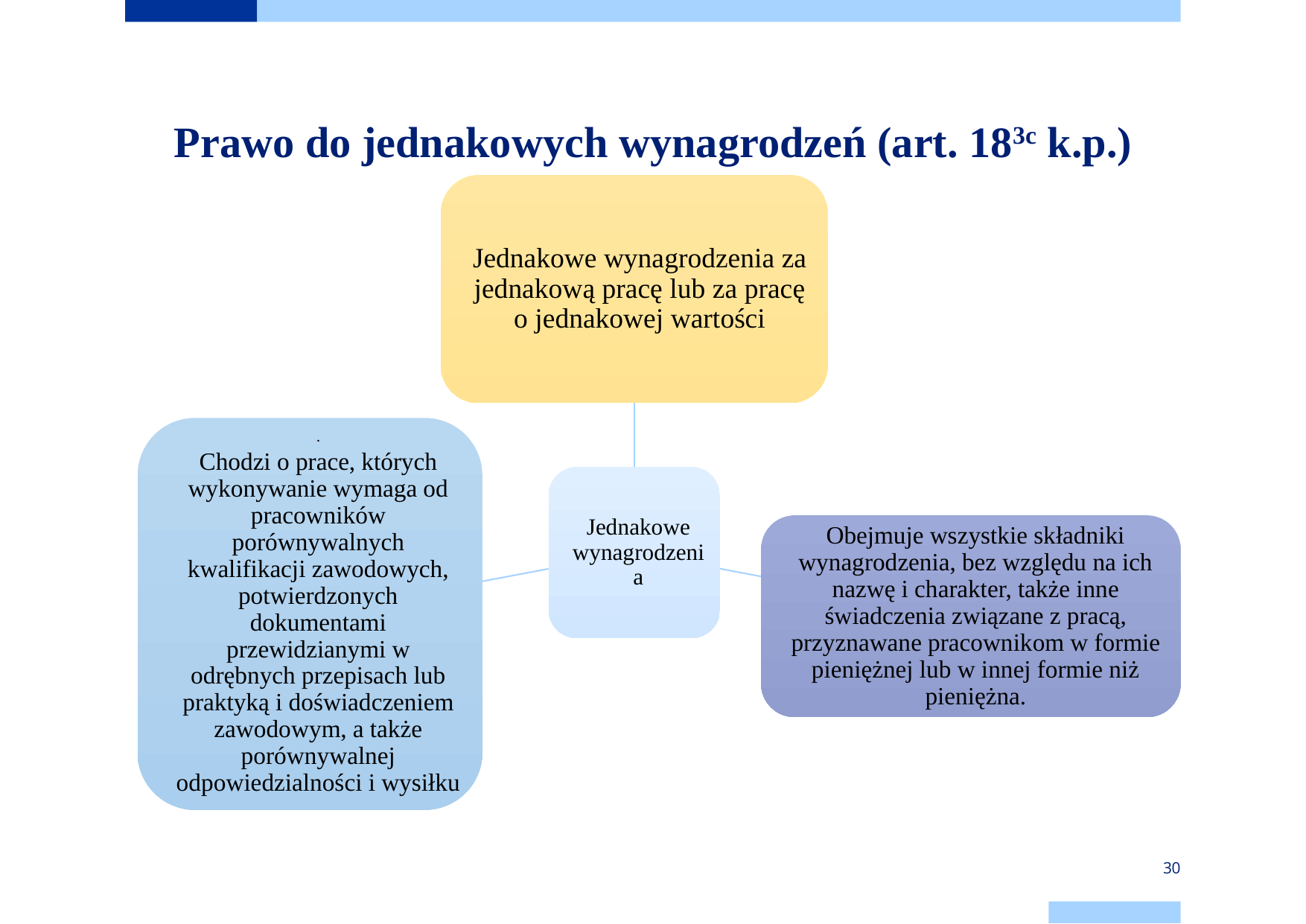

# Prawo do jednakowych wynagrodzeń (art. 183c k.p.)
Jednakowe wynagrodzenia
Jednakowe wynagrodzenia za jednakową pracę lub za pracę o jednakowej wartości
Obejmuje wszystkie składniki wynagrodzenia, bez względu na ich nazwę i charakter, także inne świadczenia związane z pracą, przyznawane pracownikom w formie pieniężnej lub w innej formie niż pieniężna.
.
Chodzi o prace, których wykonywanie wymaga od pracowników porównywalnych kwalifikacji zawodowych, potwierdzonych dokumentami przewidzianymi w odrębnych przepisach lub praktyką i doświadczeniem zawodowym, a także porównywalnej odpowiedzialności i wysiłku
30